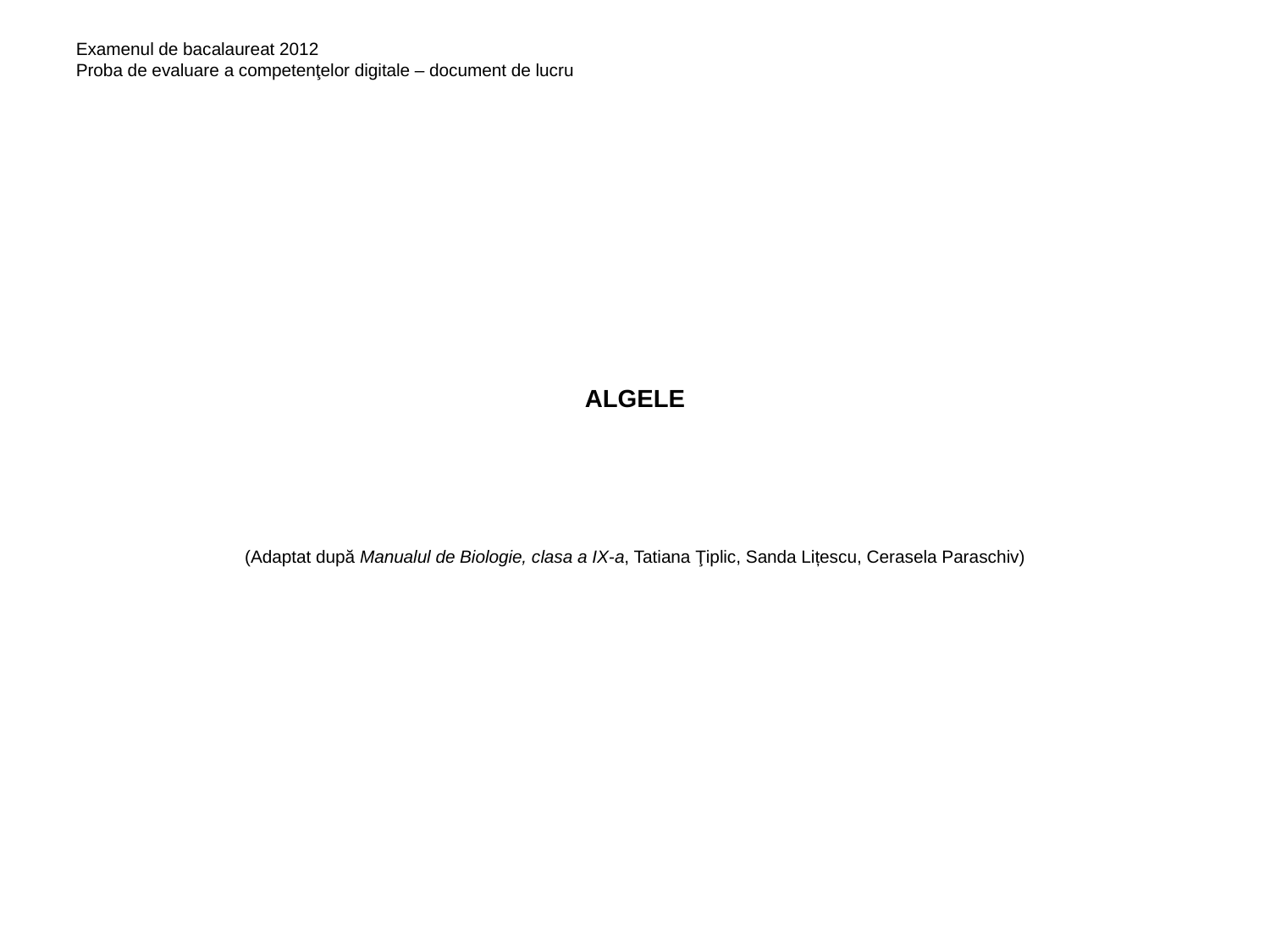

Examenul de bacalaureat 2012
Proba de evaluare a competenţelor digitale – document de lucru
# ALGELE
(Adaptat după Manualul de Biologie, clasa a IX-a, Tatiana Ţiplic, Sanda Lițescu, Cerasela Paraschiv)